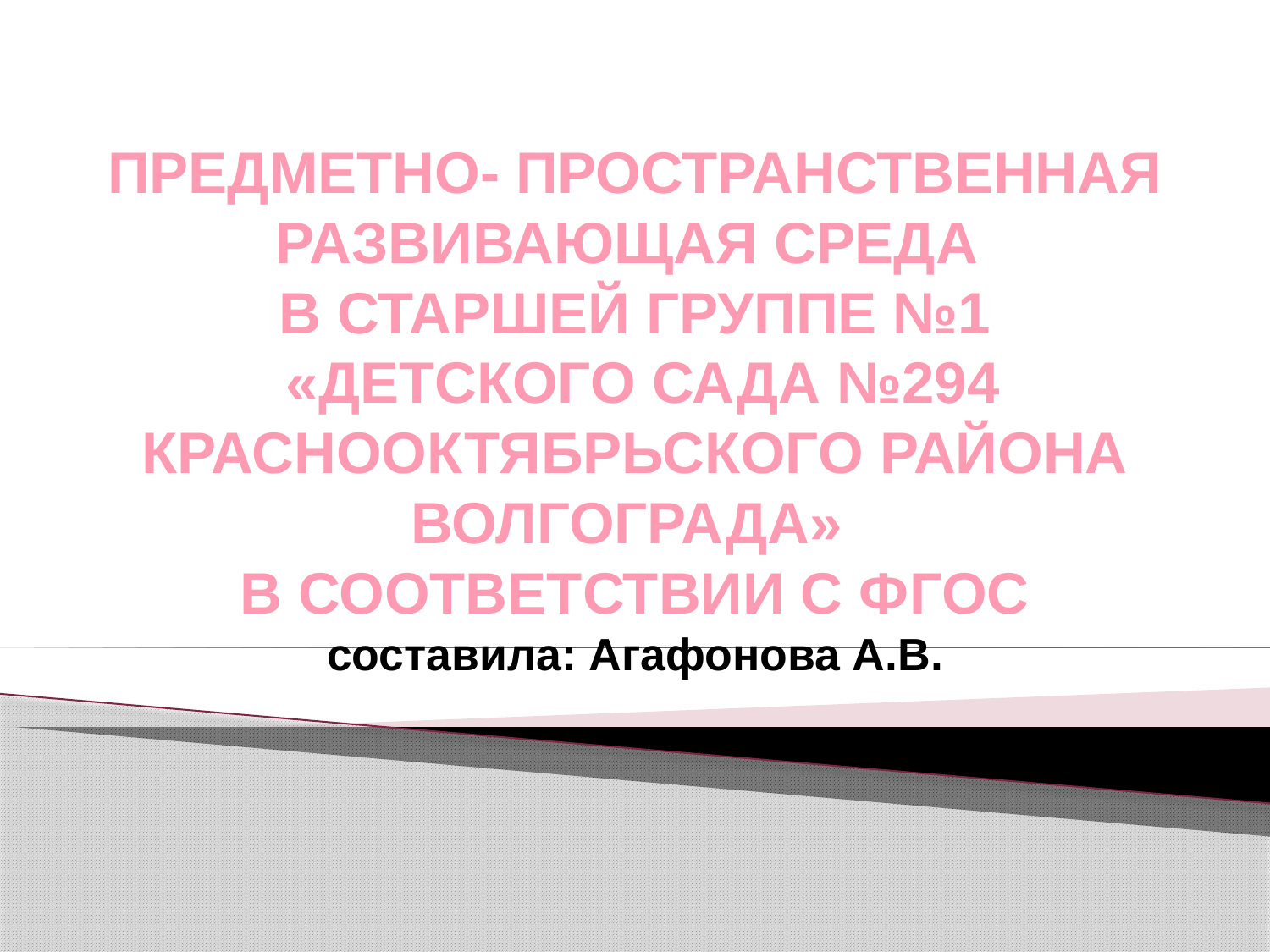

# ПРЕДМЕТНО- ПРОСТРАНСТВЕННАЯ РАЗВИВАЮЩАЯ СРЕДА В СТАРШЕЙ ГРУППЕ №1 «ДЕТСКОГО САДА №294 КРАСНООКТЯБРЬСКОГО РАЙОНА ВОЛГОГРАДА» В СООТВЕТСТВИИ С ФГОС составила: Агафонова А.В.